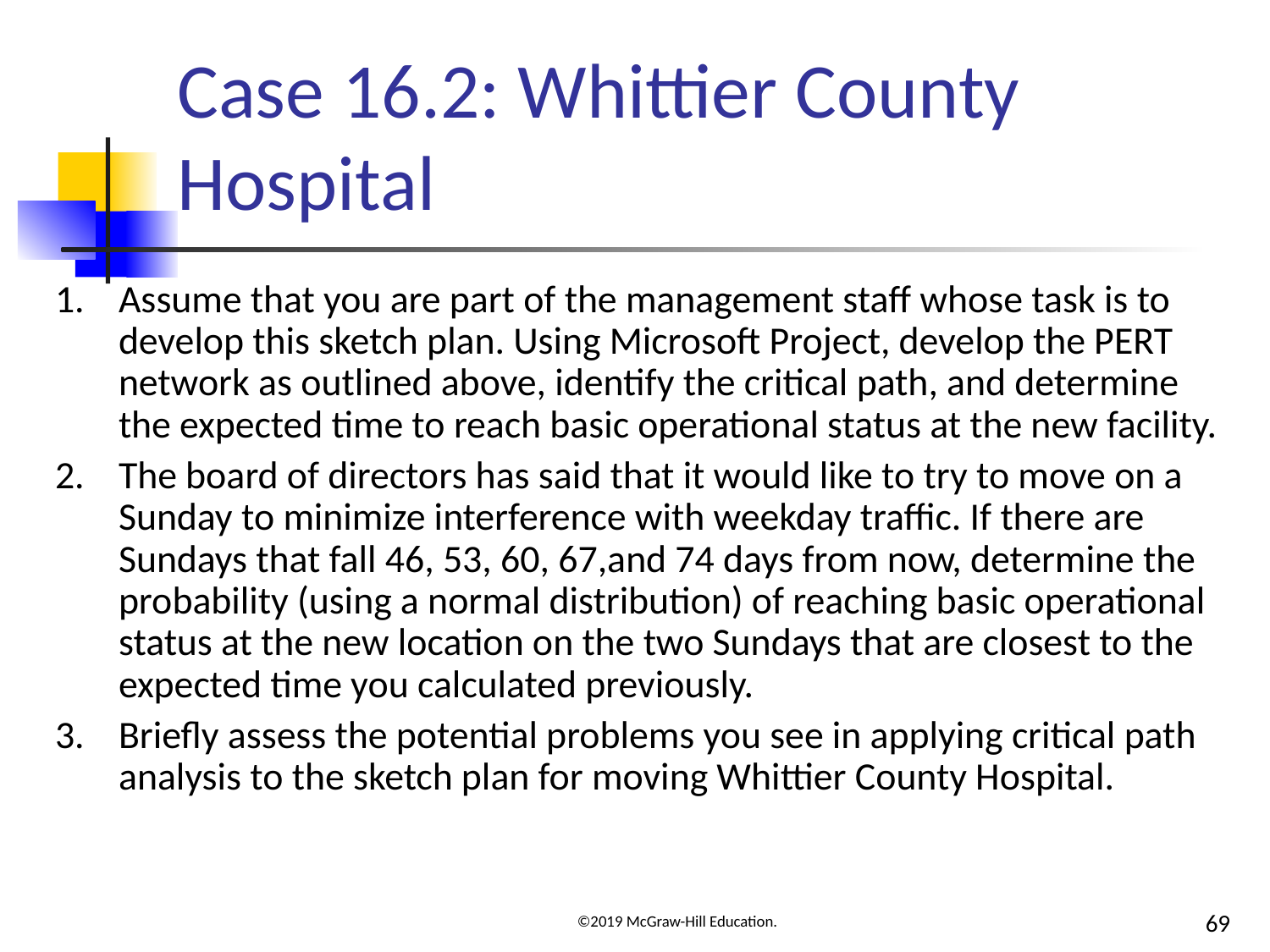

# Case 16.2: Whittier County Hospital
Assume that you are part of the management staff whose task is to develop this sketch plan. Using Microsoft Project, develop the PERT network as outlined above, identify the critical path, and determine the expected time to reach basic operational status at the new facility.
The board of directors has said that it would like to try to move on a Sunday to minimize interference with weekday traffic. If there are Sundays that fall 46, 53, 60, 67,and 74 days from now, determine the probability (using a normal distribution) of reaching basic operational status at the new location on the two Sundays that are closest to the expected time you calculated previously.
Briefly assess the potential problems you see in applying critical path analysis to the sketch plan for moving Whittier County Hospital.